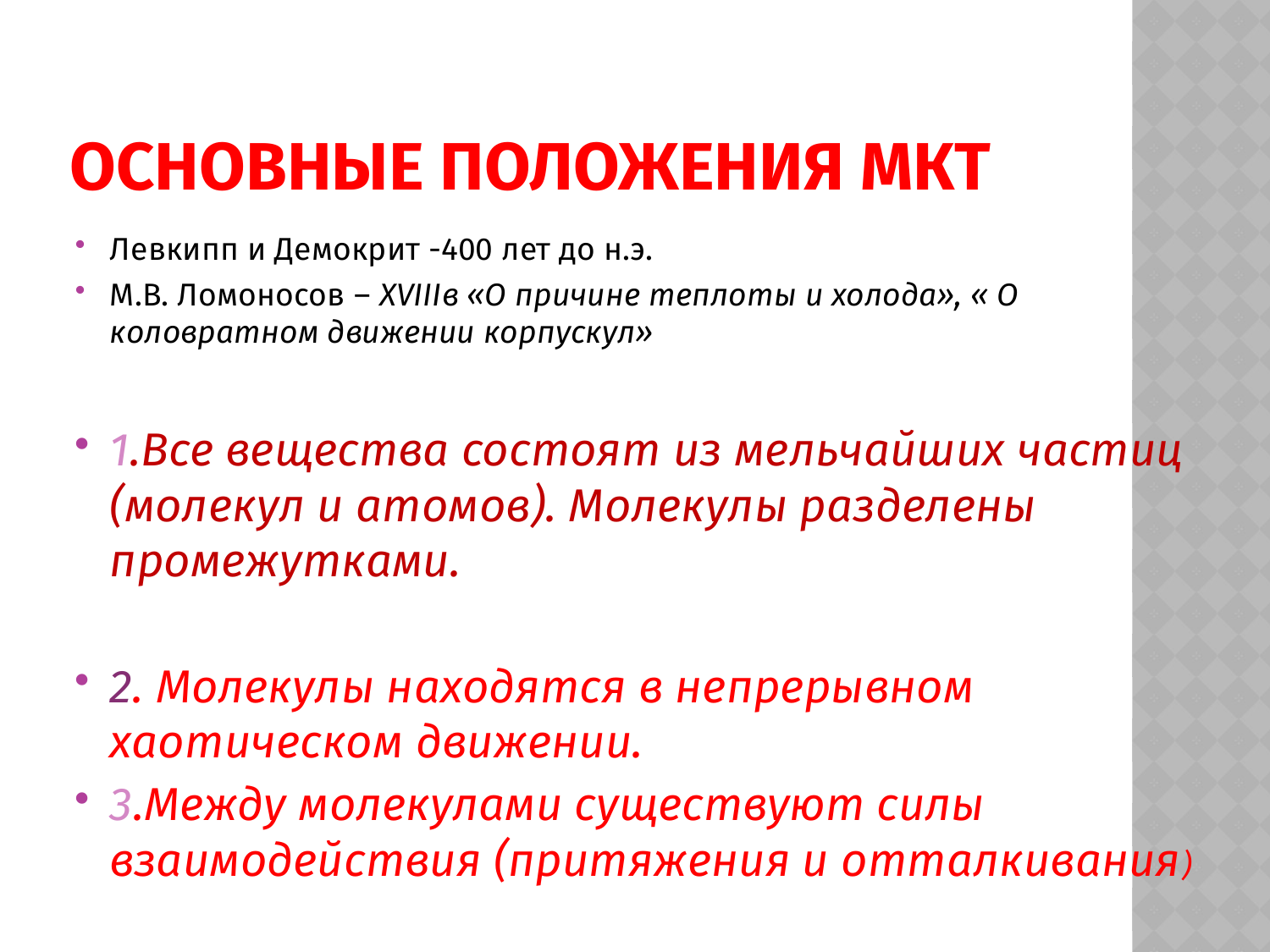

# Основные положения МКТ
Левкипп и Демокрит -400 лет до н.э.
М.В. Ломоносов – XVIIIв «О причине теплоты и холода», « О коловратном движении корпускул»

1.Все вещества состоят из мельчайших частиц (молекул и атомов). Молекулы разделены промежутками.

2. Молекулы находятся в непрерывном хаотическом движении.
3.Между молекулами существуют силы взаимодействия (притяжения и отталкивания)